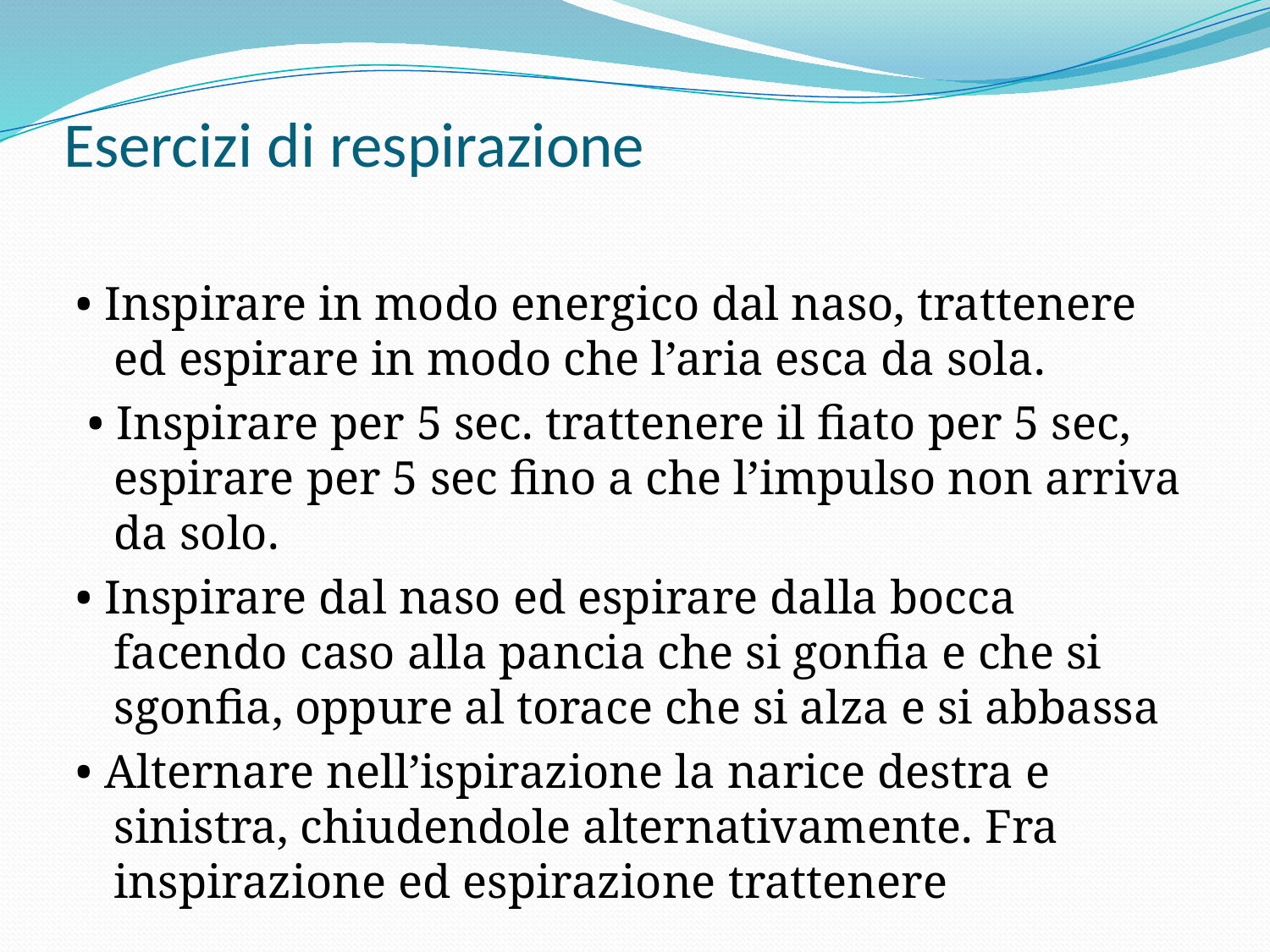

# Esercizi di respirazione
• Inspirare in modo energico dal naso, trattenere ed espirare in modo che l’aria esca da sola.
 • Inspirare per 5 sec. trattenere il fiato per 5 sec, espirare per 5 sec fino a che l’impulso non arriva da solo.
• Inspirare dal naso ed espirare dalla bocca facendo caso alla pancia che si gonfia e che si sgonfia, oppure al torace che si alza e si abbassa
• Alternare nell’ispirazione la narice destra e sinistra, chiudendole alternativamente. Fra inspirazione ed espirazione trattenere